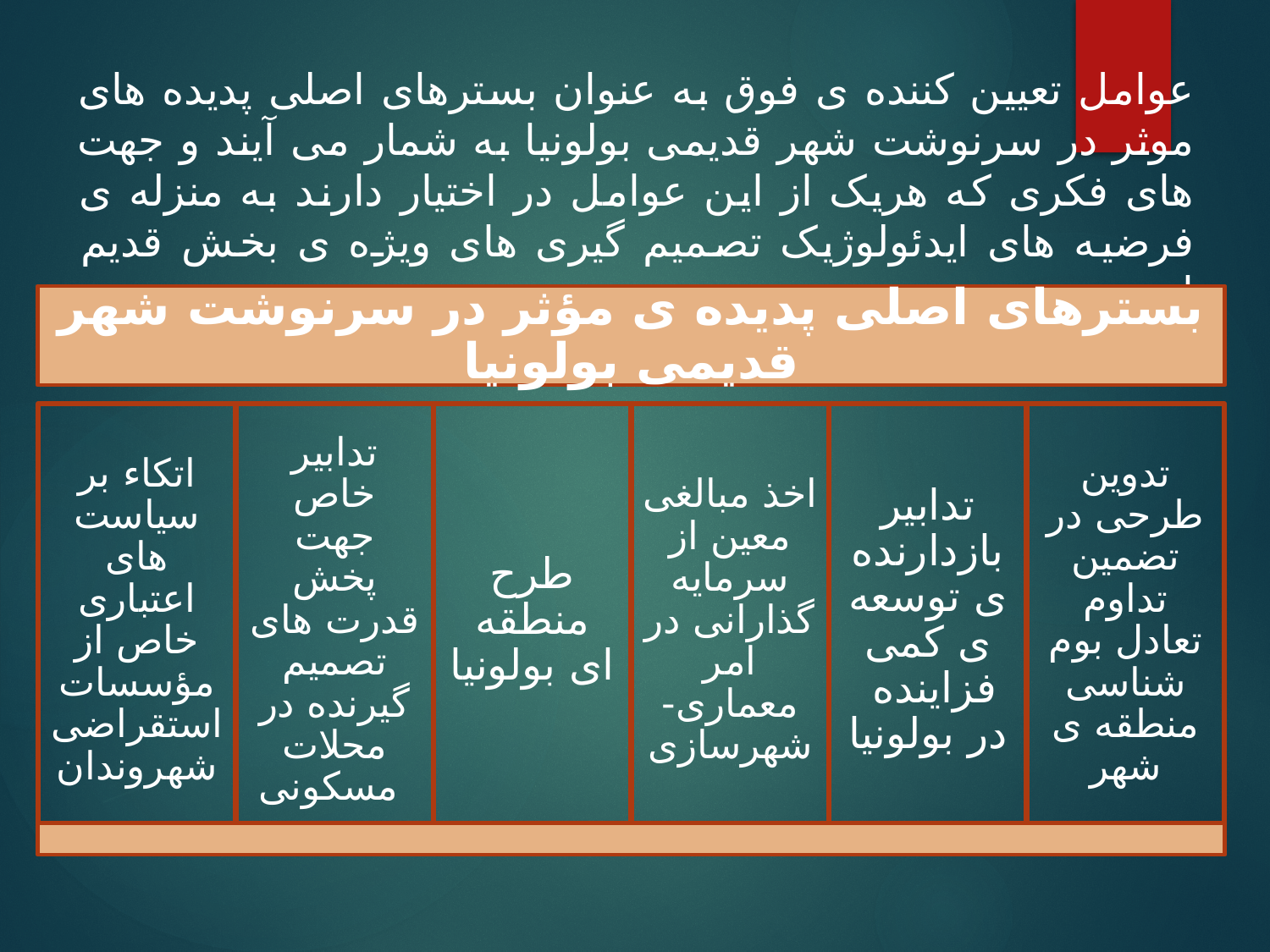

عوامل تعیین کننده ی فوق به عنوان بسترهای اصلی پدیده های موثر در سرنوشت شهر قدیمی بولونیا به شمار می آیند و جهت های فکری که هریک از این عوامل در اختیار دارند به منزله ی فرضیه های ایدئولوژیک تصمیم گیری های ویژه ی بخش قدیم اند.
بسترهای اصلی پدیده ی مؤثر در سرنوشت شهر قدیمی بولونیا
اتکاء بر سیاست های اعتباری خاص از مؤسسات استقراضی شهروندان
تدابیر خاص جهت پخش قدرت های تصمیم گیرنده در محلات مسکونی
طرح منطقه ای بولونیا
اخذ مبالغی معین از سرمایه گذارانی در امر معماری- شهرسازی
تدابیر بازدارنده ی توسعه ی کمی فزاینده  در بولونیا
تدوین طرحی در تضمین تداوم تعادل بوم شناسی منطقه ی شهر